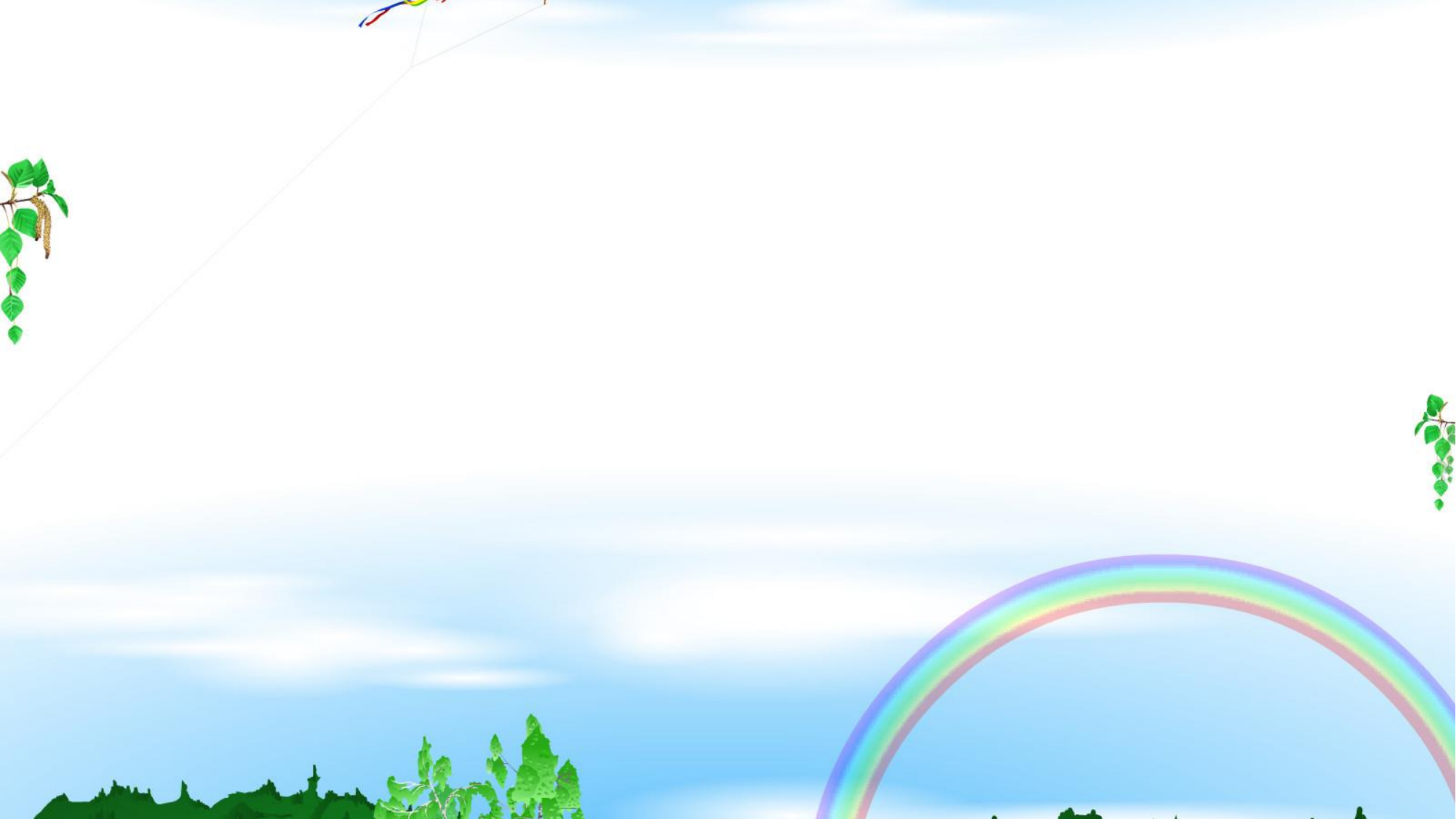

# Если не мы, то кто же Детям нашим поможет Россию любить и знать. Как важно – не опаздать!..